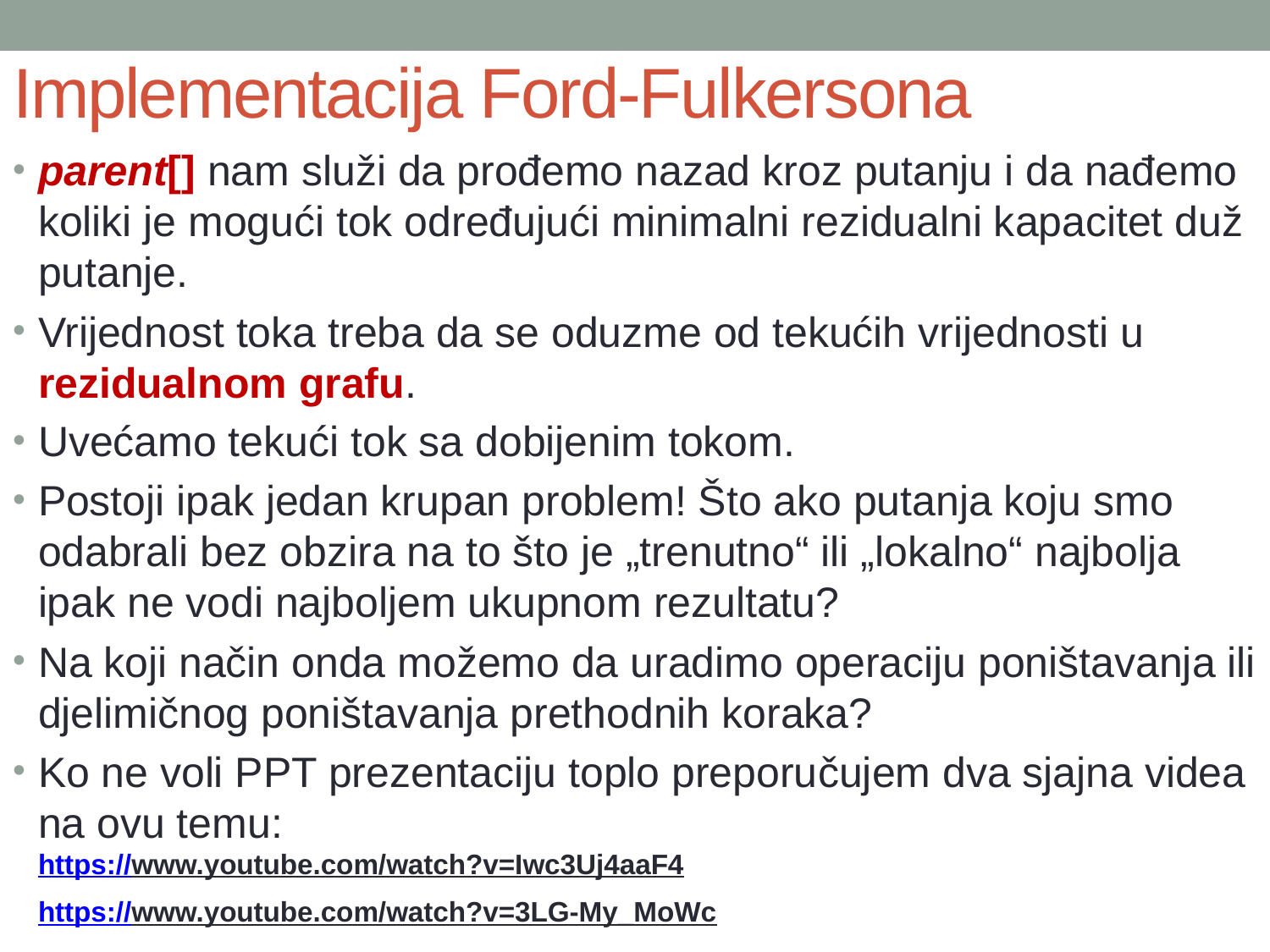

# Implementacija Ford-Fulkersona
parent[] nam služi da prođemo nazad kroz putanju i da nađemo koliki je mogući tok određujući minimalni rezidualni kapacitet duž putanje.
Vrijednost toka treba da se oduzme od tekućih vrijednosti u rezidualnom grafu.
Uvećamo tekući tok sa dobijenim tokom.
Postoji ipak jedan krupan problem! Što ako putanja koju smo odabrali bez obzira na to što je „trenutno“ ili „lokalno“ najbolja ipak ne vodi najboljem ukupnom rezultatu?
Na koji način onda možemo da uradimo operaciju poništavanja ili djelimičnog poništavanja prethodnih koraka?
Ko ne voli PPT prezentaciju toplo preporučujem dva sjajna videa na ovu temu:
https://www.youtube.com/watch?v=Iwc3Uj4aaF4
https://www.youtube.com/watch?v=3LG-My_MoWc